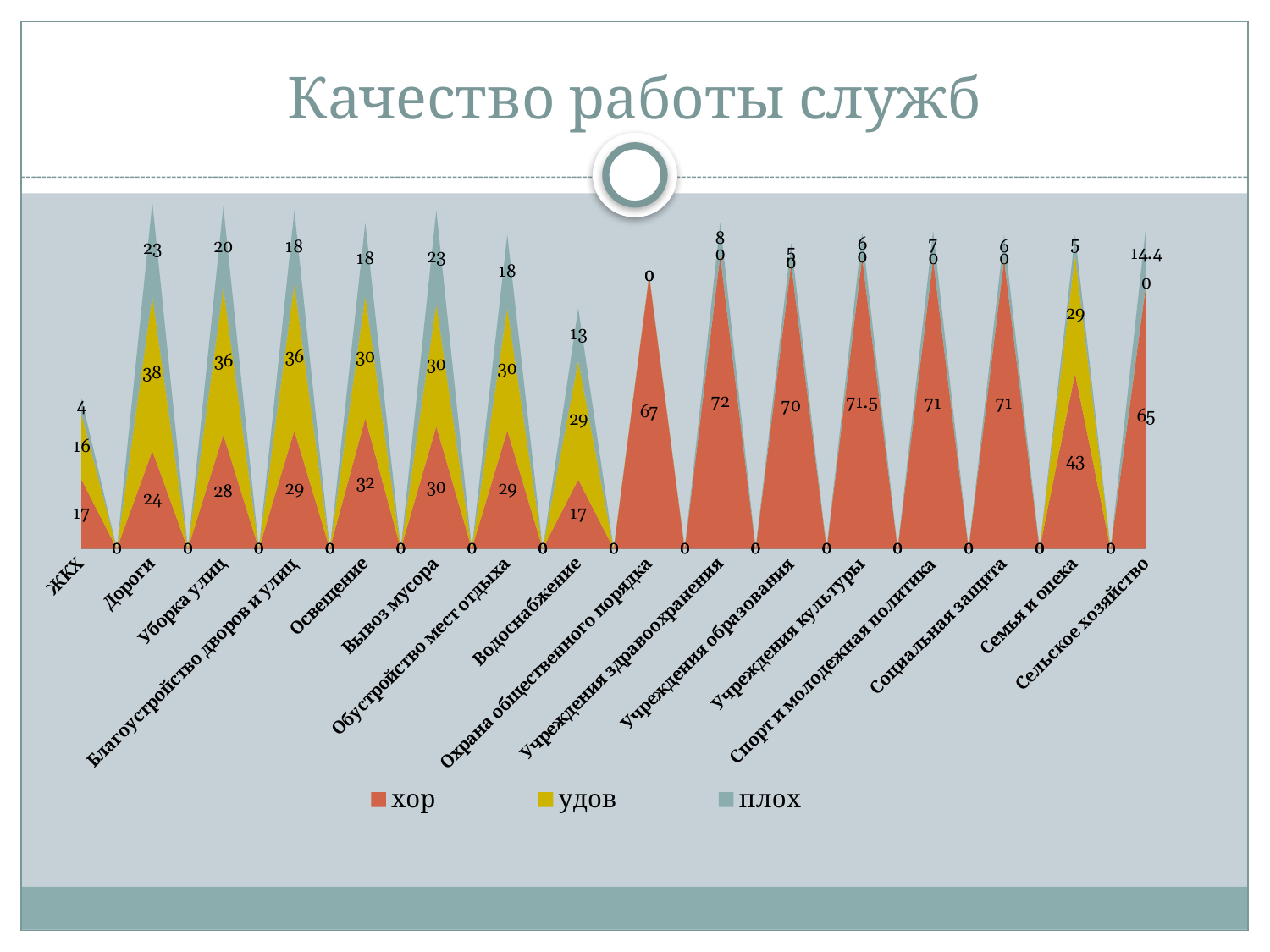

# Качество работы служб

### Chart

| Category | хор | удов | плох |
|---|---|---|---|
| ЖКХ | 17.0 | 16.0 | 4.0 |
|  | None | None | None |
| Дороги | 24.0 | 38.0 | 23.0 |
|  | None | None | None |
| Уборка улиц | 28.0 | 36.0 | 20.0 |
|  | None | None | None |
| Благоустройство дворов и улиц | 29.0 | 36.0 | 18.0 |
|  | None | None | None |
| Освещение | 32.0 | 30.0 | 18.0 |
|  | None | None | None |
| Вывоз мусора | 30.0 | 30.0 | 23.0 |
|  | None | None | None |
| Обустройство мест отдыха | 29.0 | 30.0 | 18.0 |
|  | None | None | None |
| Водоснабжение | 17.0 | 29.0 | 13.0 |
|  | None | None | None |
| Охрана общественного порядка | 67.0 | None | None |
|  | None | None | None |
| Учреждения здравоохранения | 72.0 | None | 8.0 |
|  | None | None | None |
| Учреждения образования | 70.0 | None | 5.0 |
|  | None | None | None |
| Учреждения культуры | 71.5 | None | 6.0 |
|  | None | None | None |
| Спорт и молодежная политика | 71.0 | None | 7.0 |
|  | None | None | None |
| Социальная защита | 71.0 | None | 6.0 |
|  | None | None | None |
| Семья и опека | 43.0 | 29.0 | 5.0 |
|  | None | None | None |
| Сельское хозяйство | 65.0 | None | 14.4 |